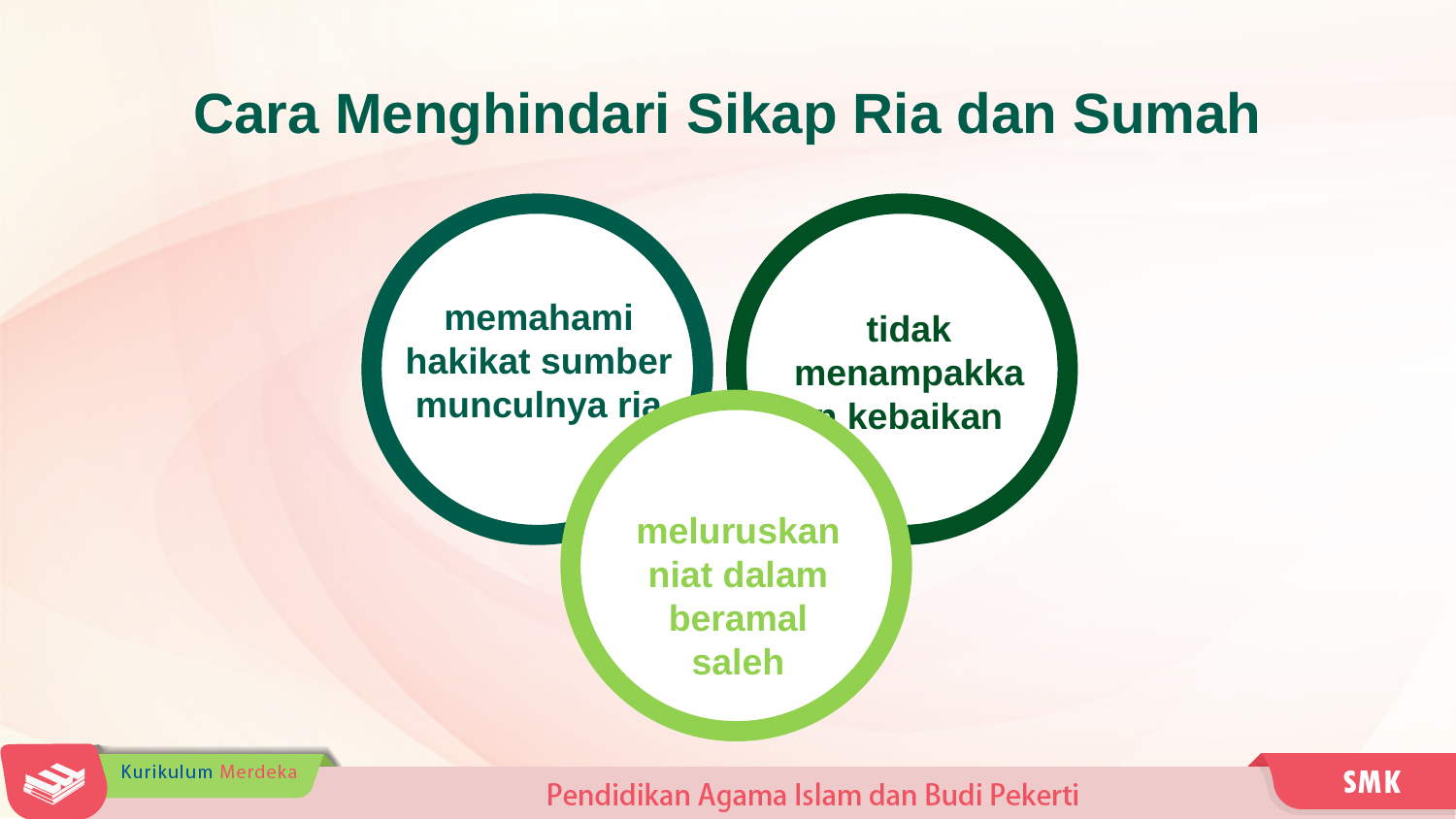

Cara Menghindari Sikap Ria dan Sumah

memahami hakikat sumber munculnya ria

tidak menampakkan kebaikan

meluruskan niat dalam beramal saleh